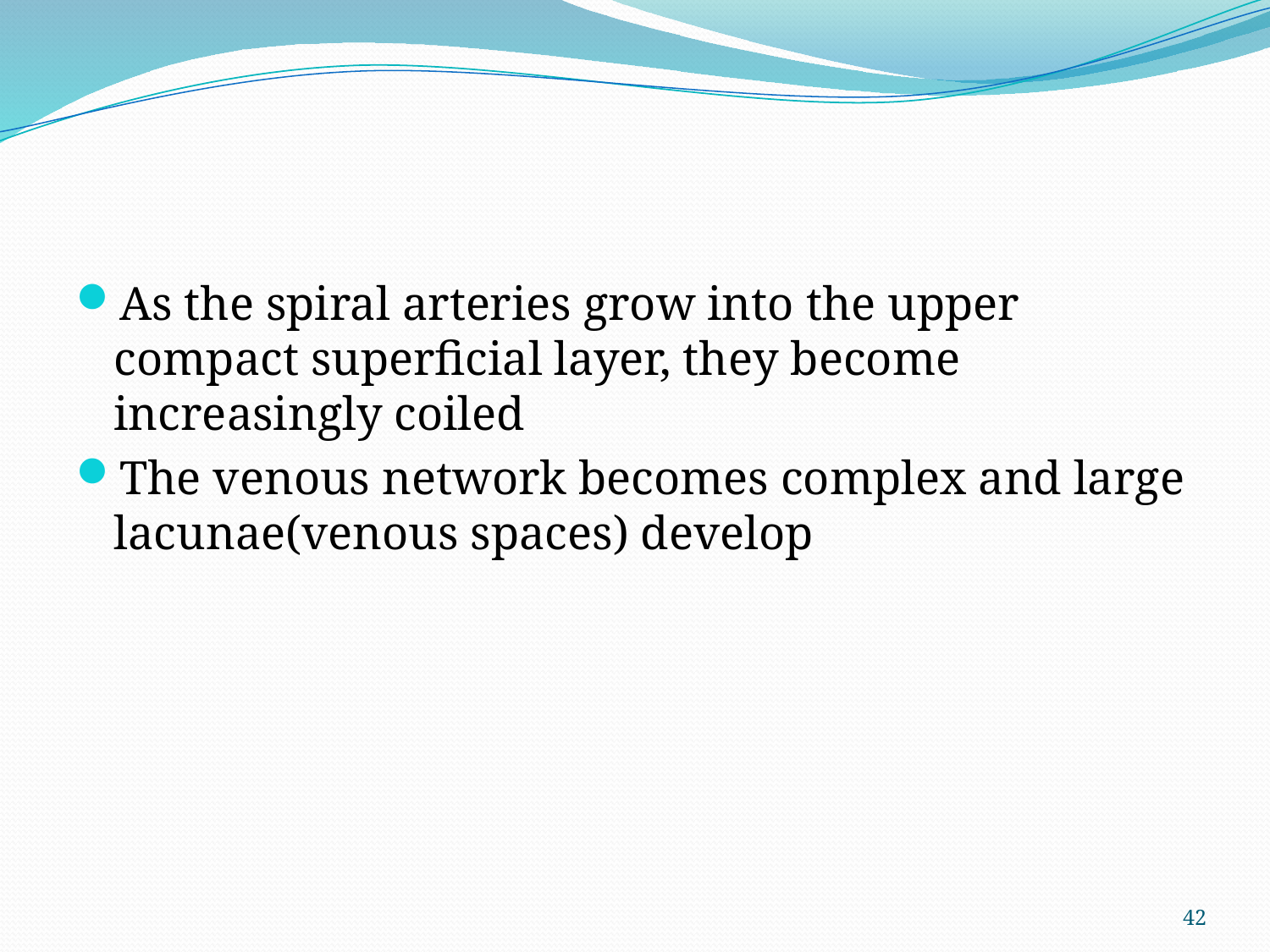

#
As the spiral arteries grow into the upper compact superficial layer, they become increasingly coiled
The venous network becomes complex and large lacunae(venous spaces) develop
42